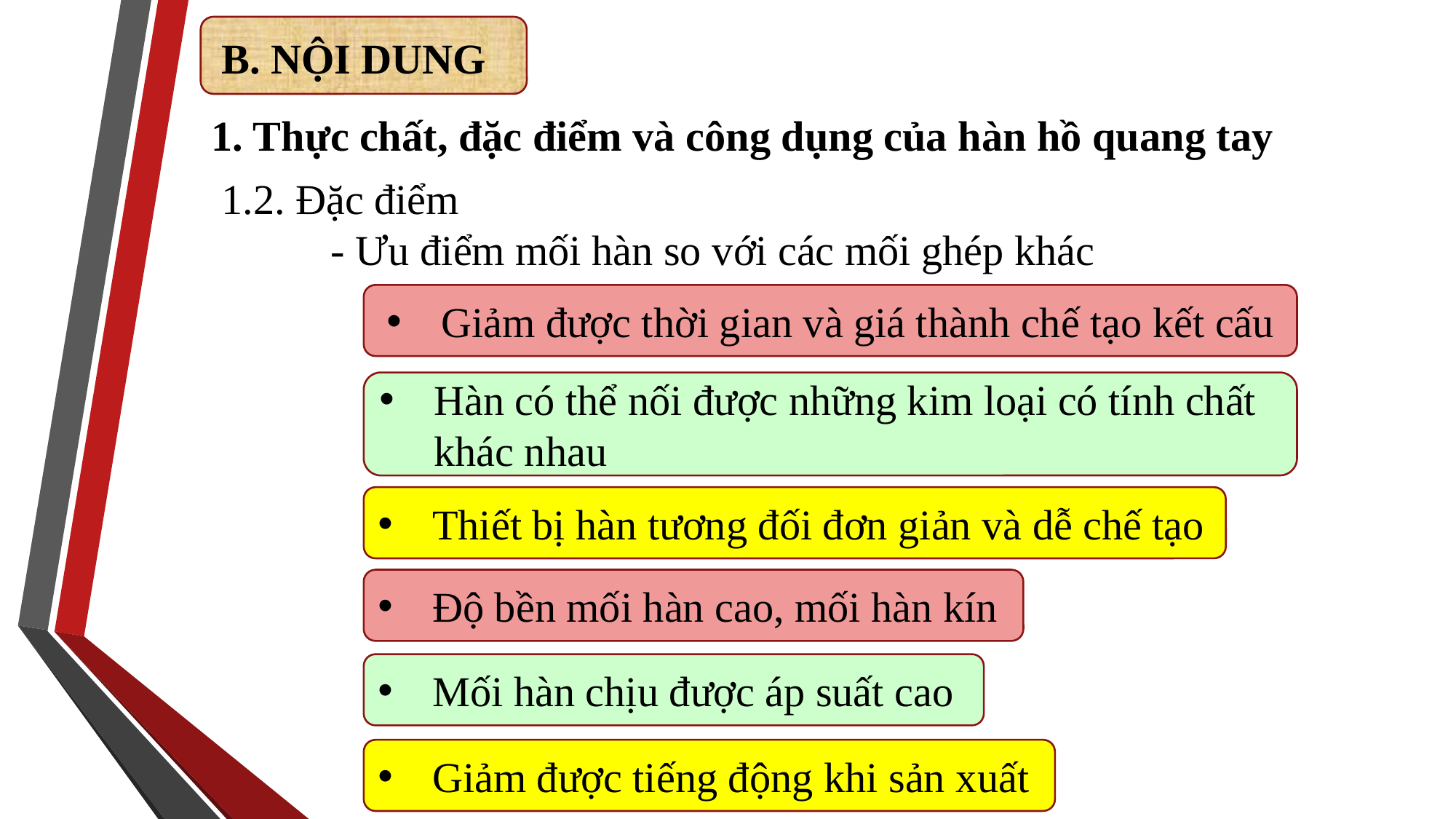

B. NỘI DUNG
1. Thực chất, đặc điểm và công dụng của hàn hồ quang tay

1.2. Đặc điểm
	- Ưu điểm mối hàn so với các mối ghép khác
Giảm được thời gian và giá thành chế tạo kết cấu
Hàn có thể nối được những kim loại có tính chất khác nhau
Thiết bị hàn tương đối đơn giản và dễ chế tạo
Độ bền mối hàn cao, mối hàn kín
Mối hàn chịu được áp suất cao
Giảm được tiếng động khi sản xuất